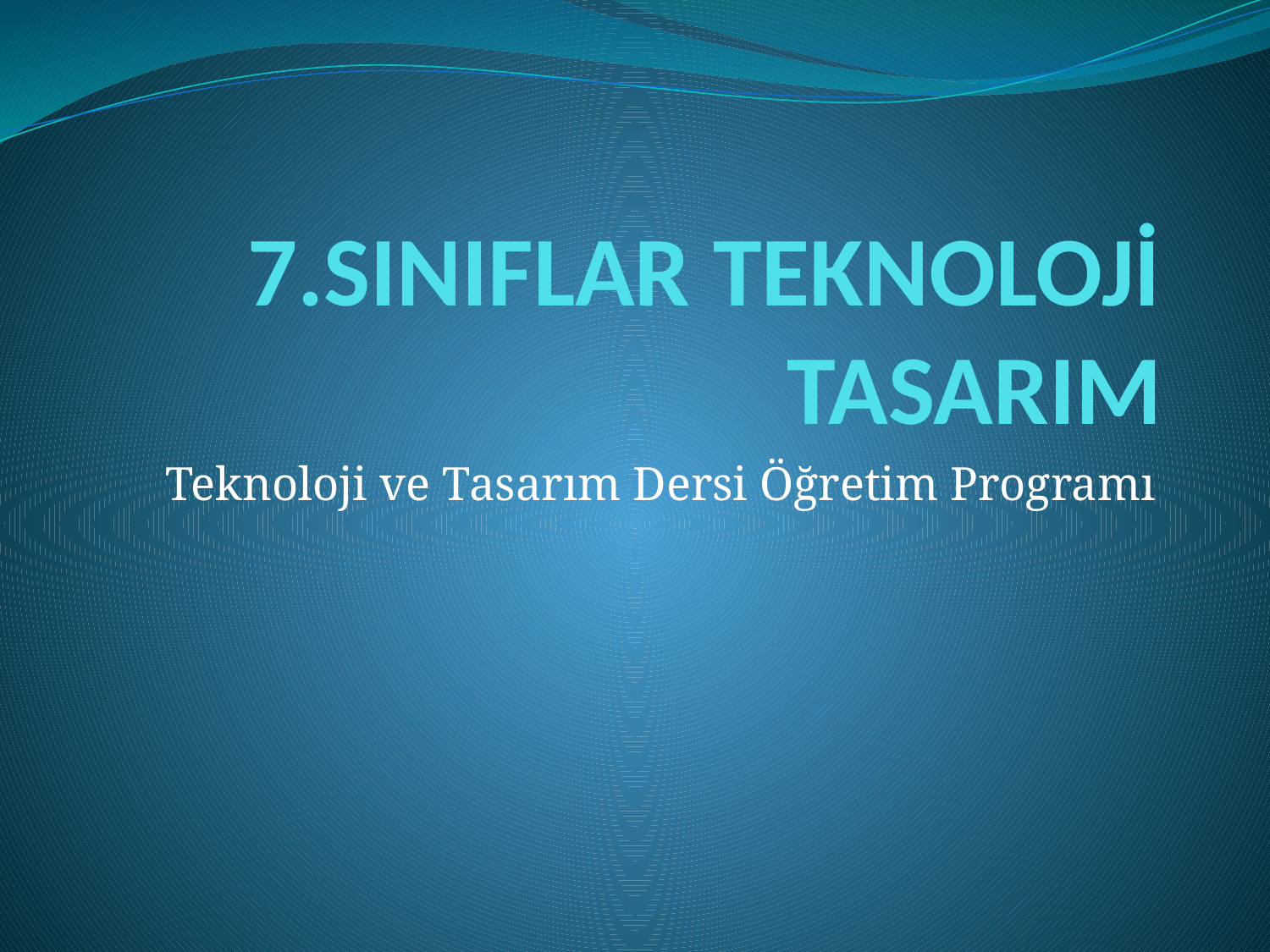

# 7.SINIFLAR TEKNOLOJİ TASARIM
Teknoloji ve Tasarım Dersi Öğretim Programı